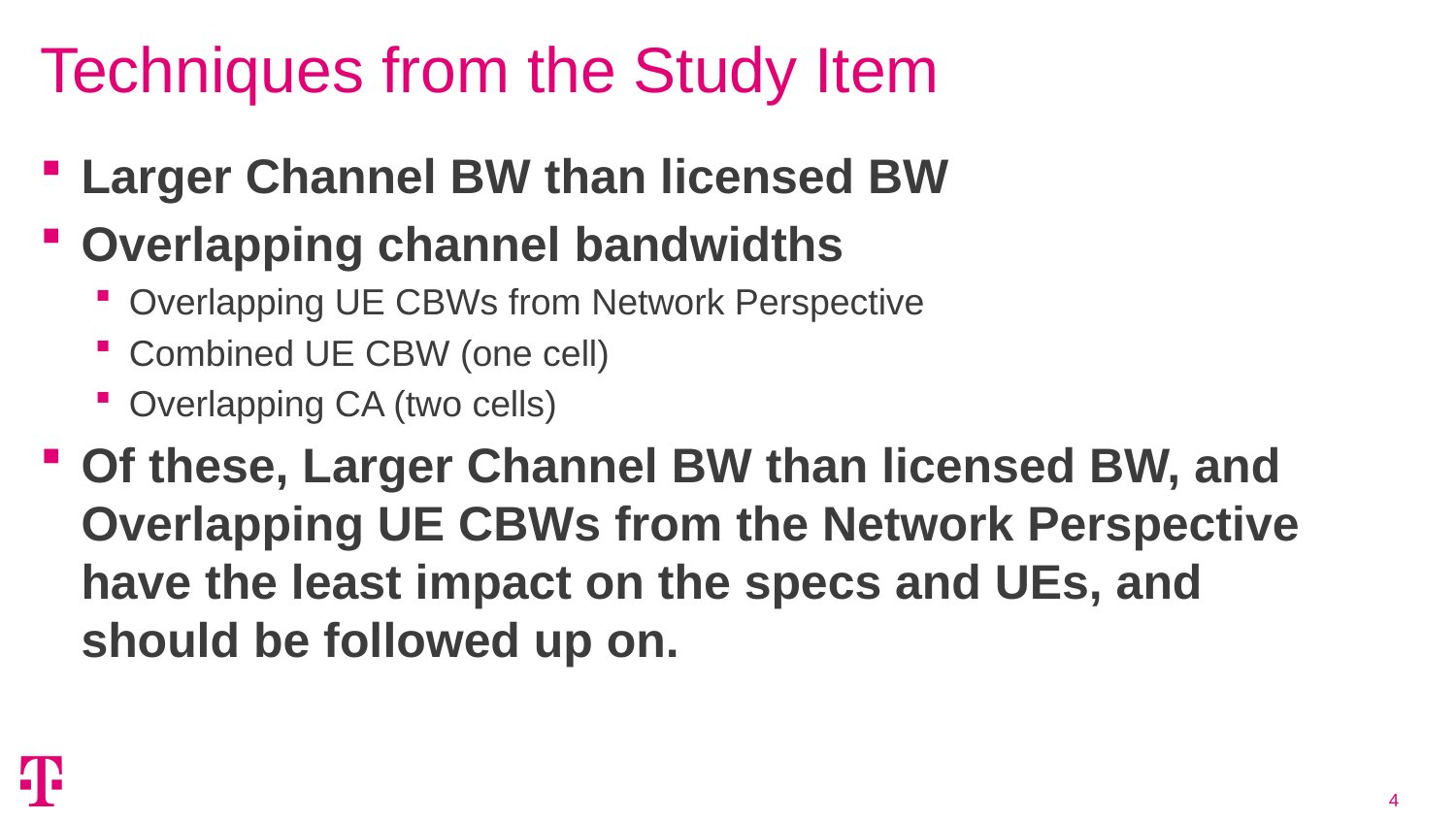

# Techniques from the Study Item
Larger Channel BW than licensed BW
Overlapping channel bandwidths
Overlapping UE CBWs from Network Perspective
Combined UE CBW (one cell)
Overlapping CA (two cells)
Of these, Larger Channel BW than licensed BW, and Overlapping UE CBWs from the Network Perspective have the least impact on the specs and UEs, and should be followed up on.